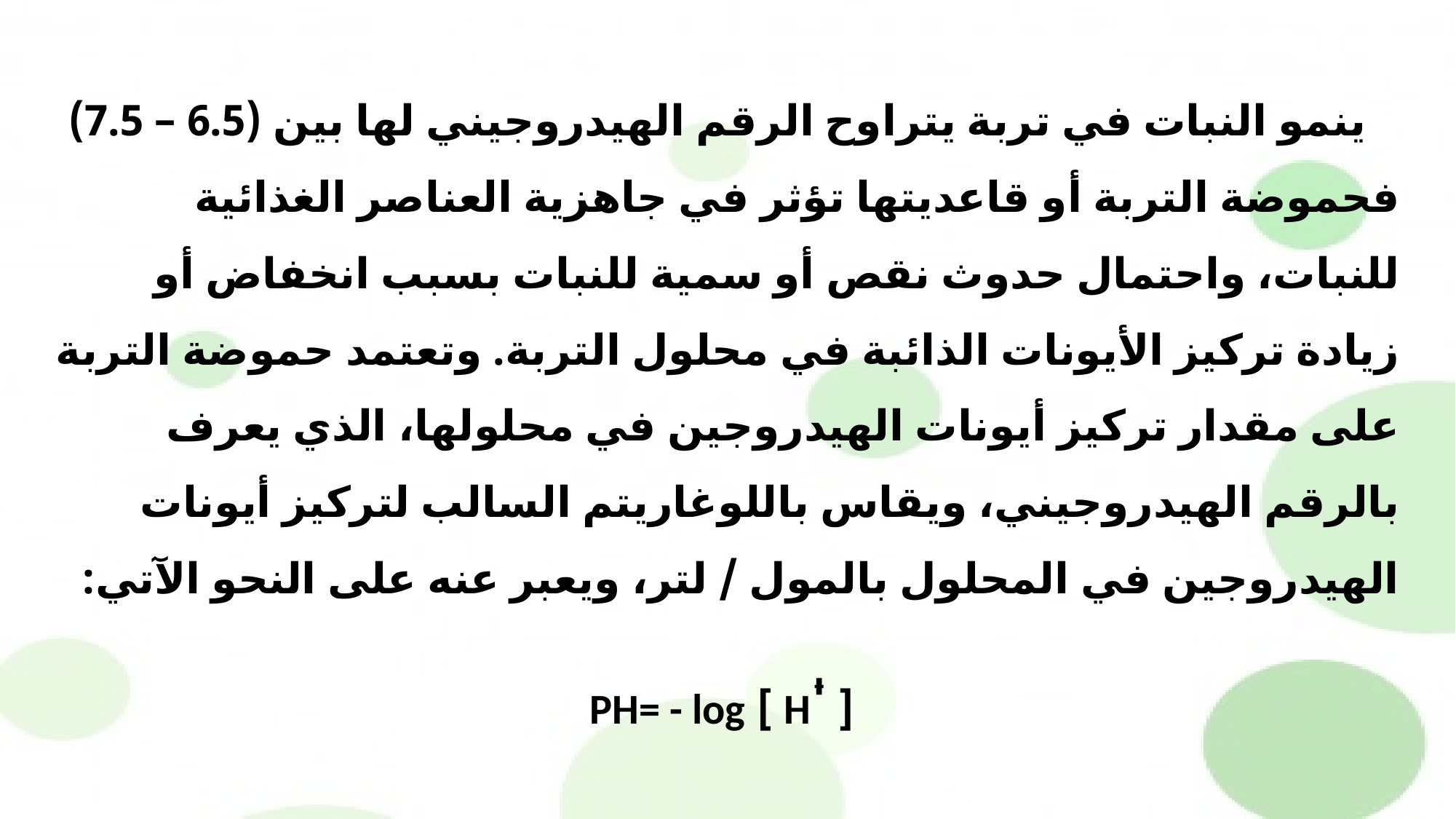

ينمو النبات في تربة يتراوح الرقم الهيدروجيني لها بين (6.5 – 7.5) فحموضة التربة أو قاعديتها تؤثر في جاهزية العناصر الغذائية للنبات، واحتمال حدوث نقص أو سمية للنبات بسبب انخفاض أو زيادة تركيز الأيونات الذائبة في محلول التربة. وتعتمد حموضة التربة على مقدار تركيز أيونات الهيدروجين في محلولها، الذي يعرف بالرقم الهيدروجيني، ويقاس باللوغاريتم السالب لتركيز أيونات الهيدروجين في المحلول بالمول / لتر، ويعبر عنه على النحو الآتي:
[ Hᶧ ] PH= - log